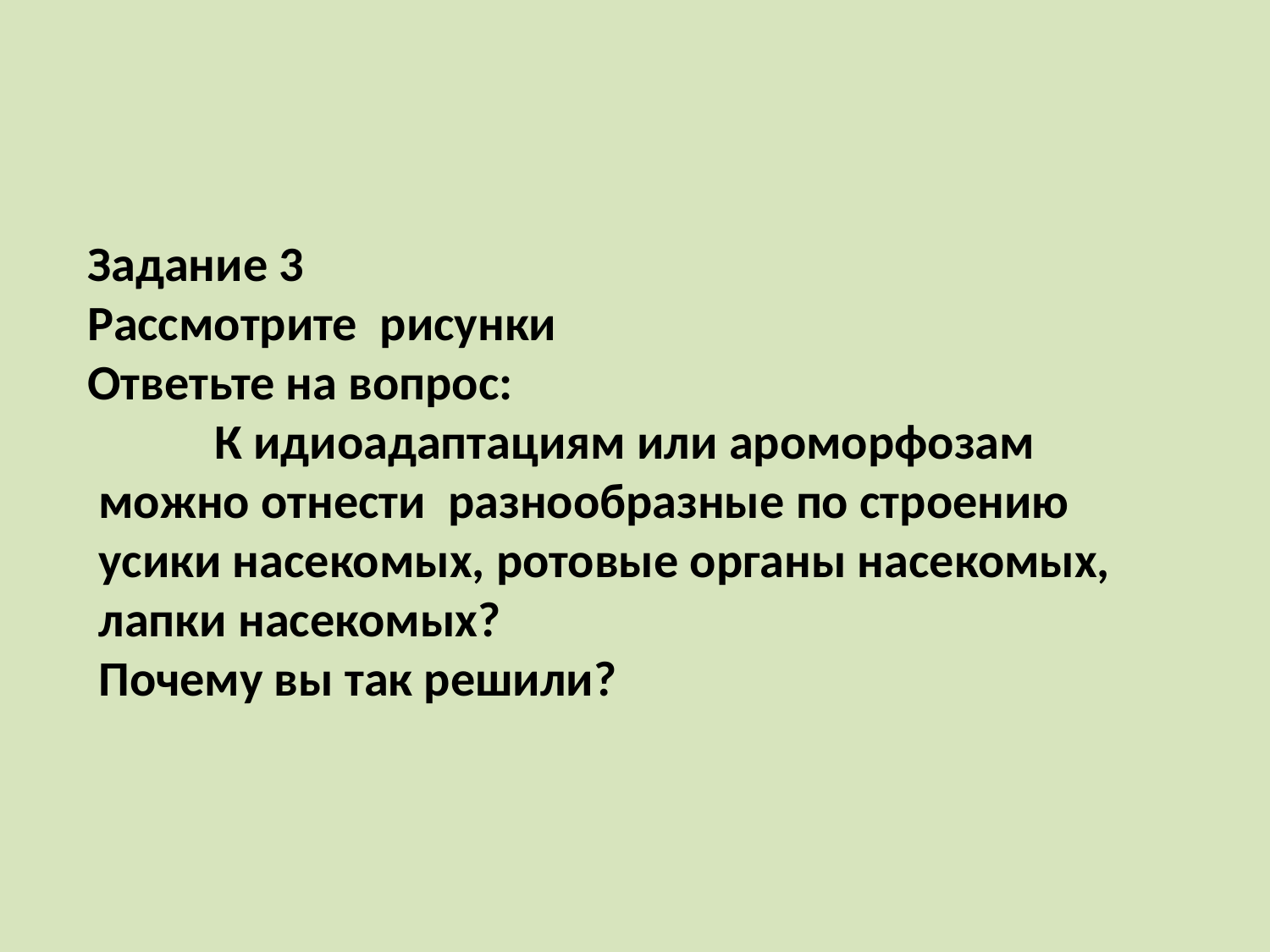

Задание 3
Рассмотрите  рисунки
Ответьте на вопрос:
	К идиоадаптациям или ароморфозам
 можно отнести  разнообразные по строению
 усики насекомых, ротовые органы насекомых,
 лапки насекомых?
 Почему вы так решили?